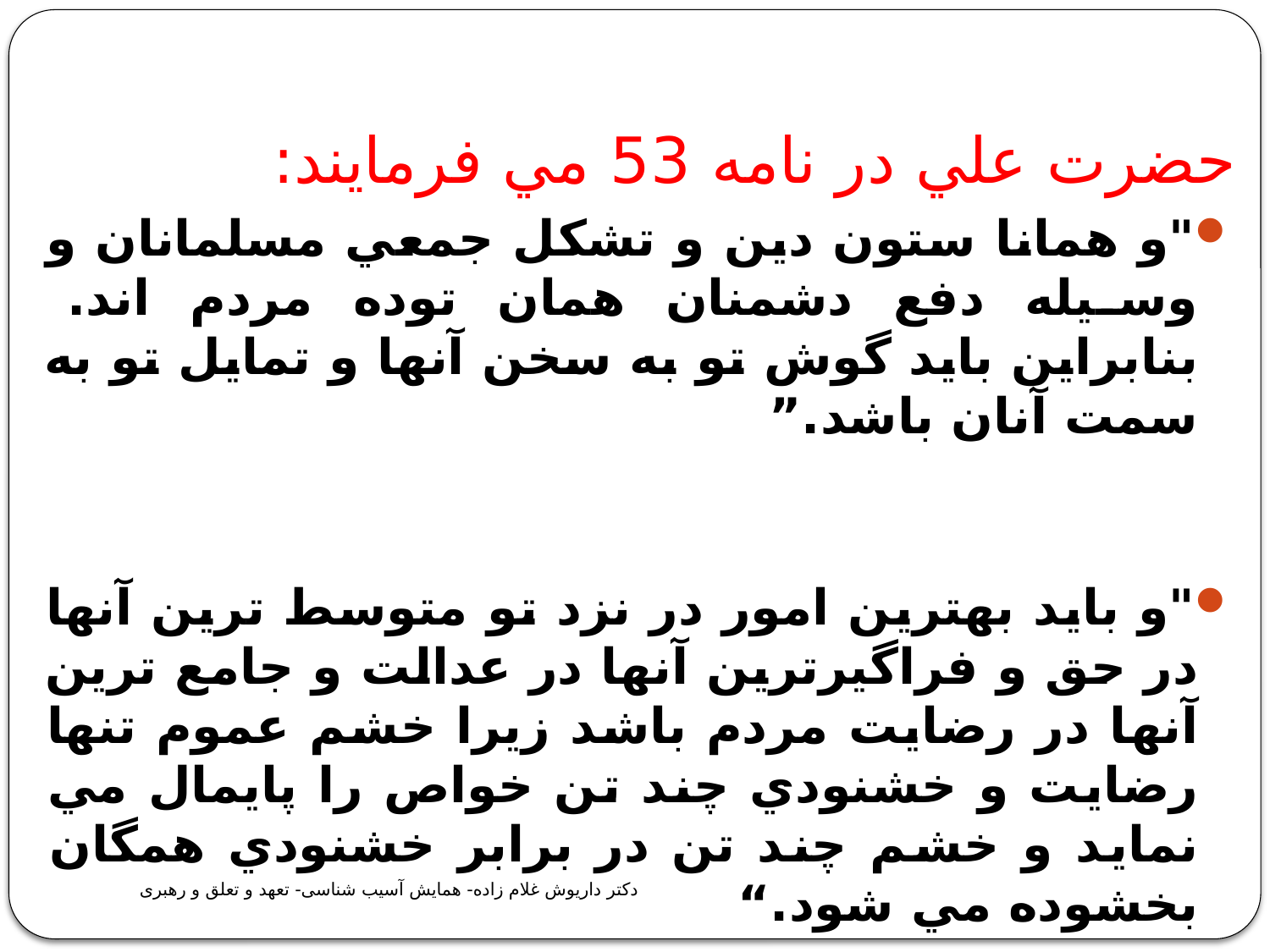

حضرت علي در نامه 53 مي فرمايند:
"و همانا ستون دين و تشكل جمعي مسلمانان و وسيله دفع دشمنان همان توده مردم اند. بنابراين بايد گوش تو به سخن آنها و تمايل تو به سمت آنان باشد.”

"و بايد بهترين امور در نزد تو متوسط ترين آنها در حق و فراگيرترين آنها در عدالت و جامع ترين آنها در رضايت مردم باشد زيرا خشم عموم تنها رضايت و خشنودي چند تن خواص را پايمال مي نمايد و خشم چند تن در برابر خشنودي همگان بخشوده مي شود.“

دکتر داریوش غلام زاده- همایش آسیب شناسی- تعهد و تعلق و رهبری